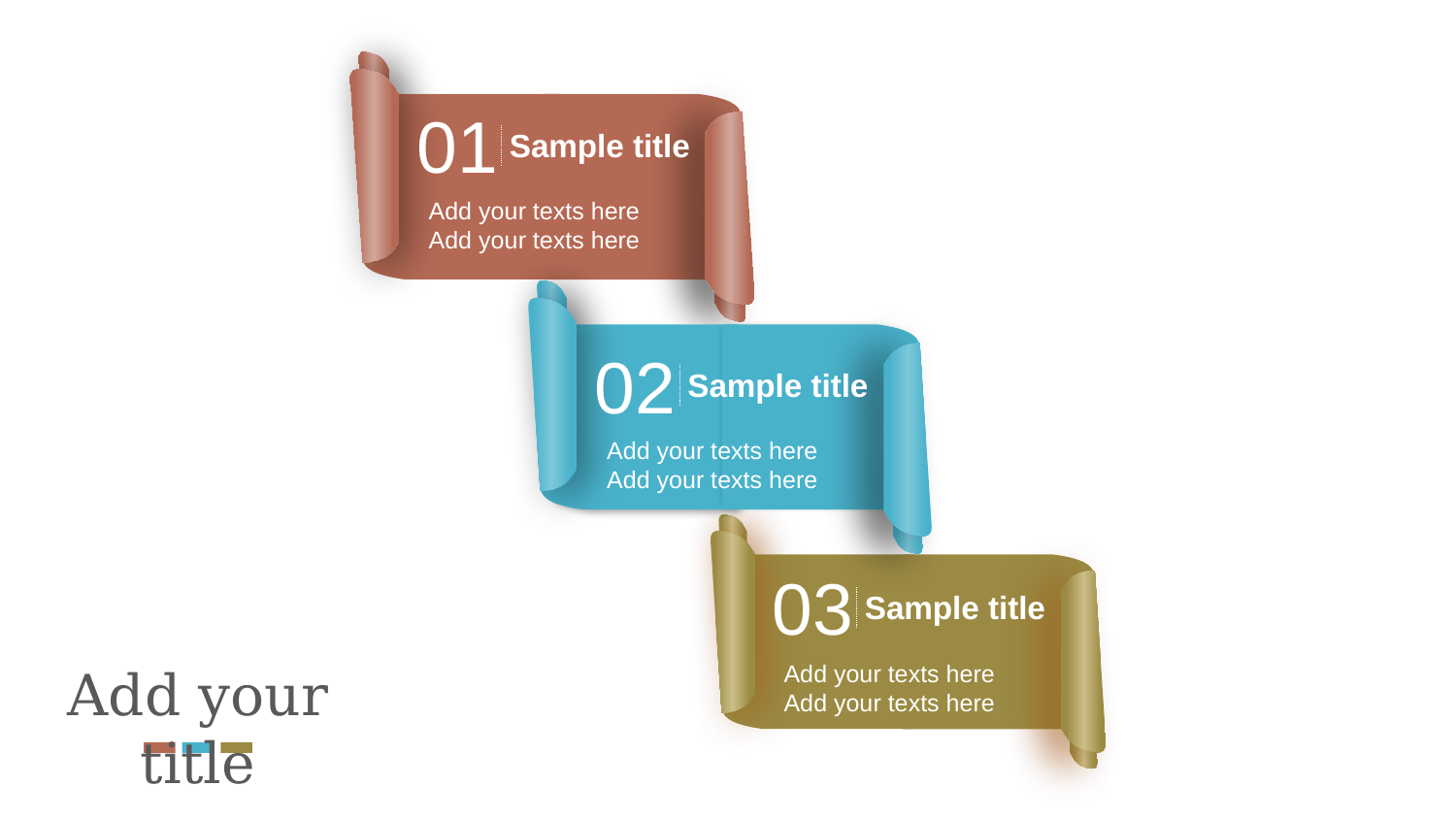

01
Sample title
Add your texts here
Add your texts here

02
Sample title
Add your texts here
Add your texts here

03
Sample title
Add your texts here
Add your texts here
Add your title